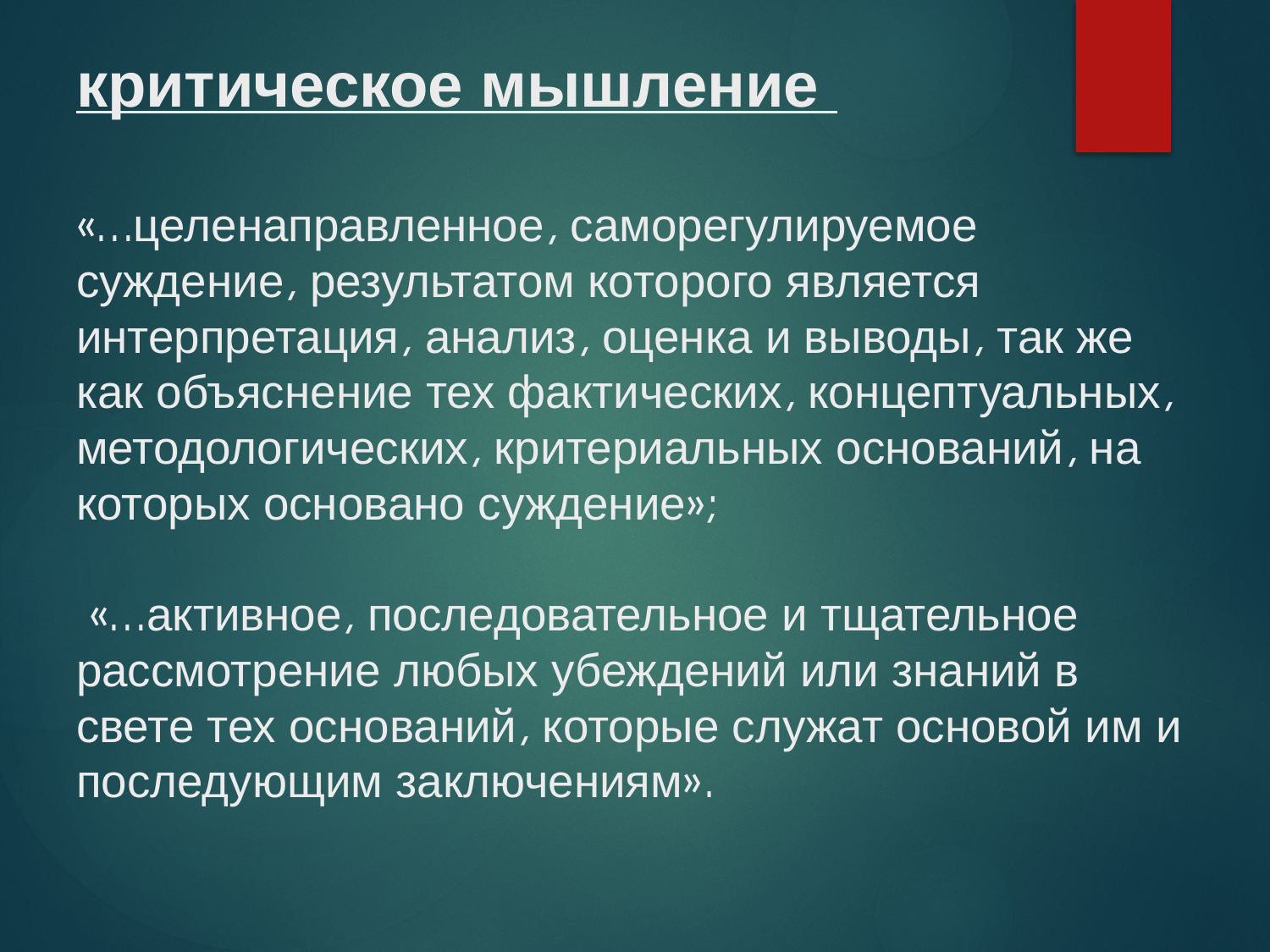

# критическое мышление «…целенаправленное, саморегулируемое суждение, результатом которого является интерпретация, анализ, оценка и выводы, так же как объяснение тех фактических, концептуальных, методологических, критериальных оснований, на которых основано суждение»; «…активное, последовательное и тщательное рассмотрение любых убеждений или знаний в свете тех оснований, которые служат основой им и последующим заключениям».